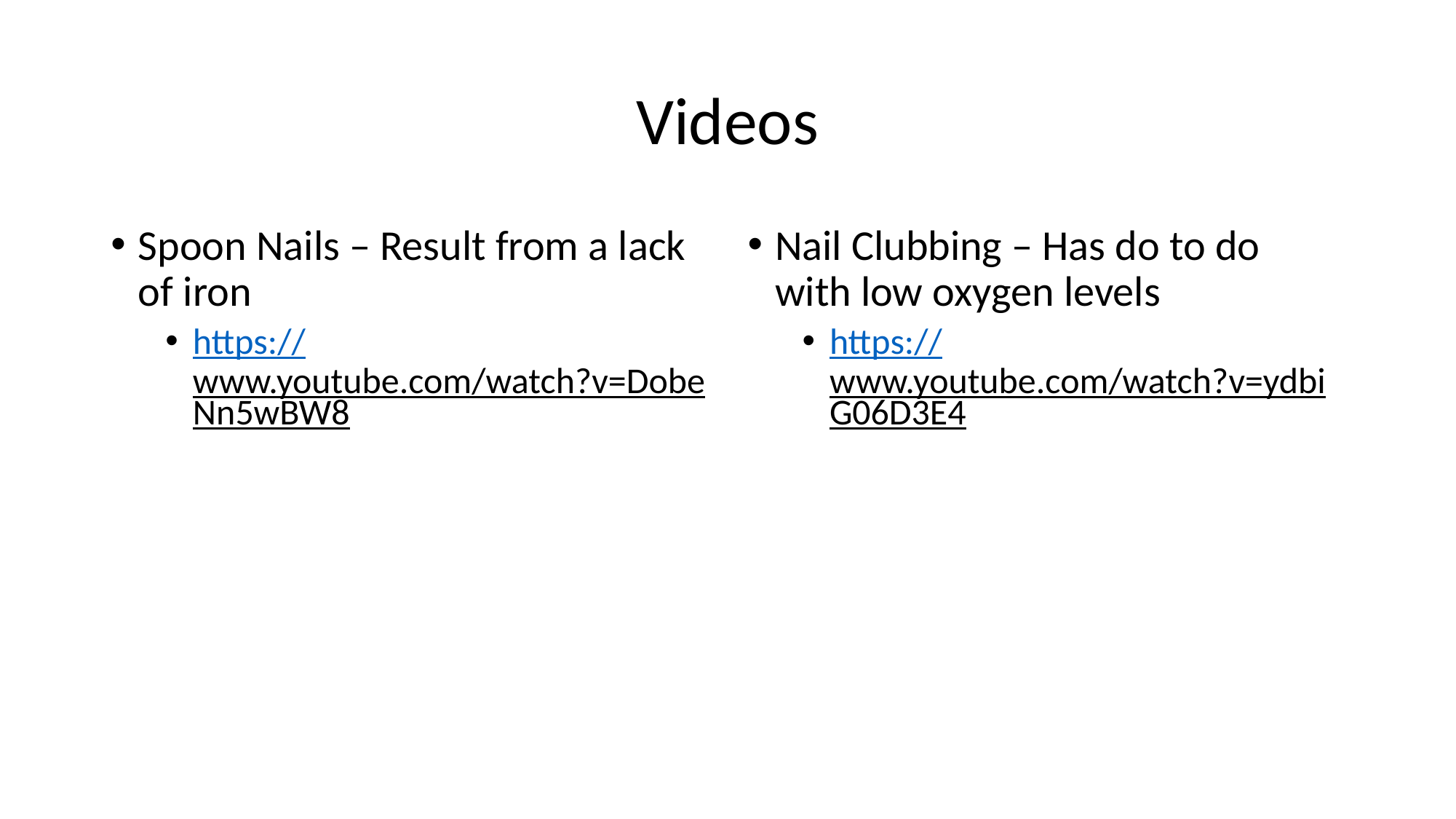

# Videos
Spoon Nails – Result from a lack of iron
https://www.youtube.com/watch?v=DobeNn5wBW8

Nail Clubbing – Has do to do with low oxygen levels
https://www.youtube.com/watch?v=ydbiG06D3E4